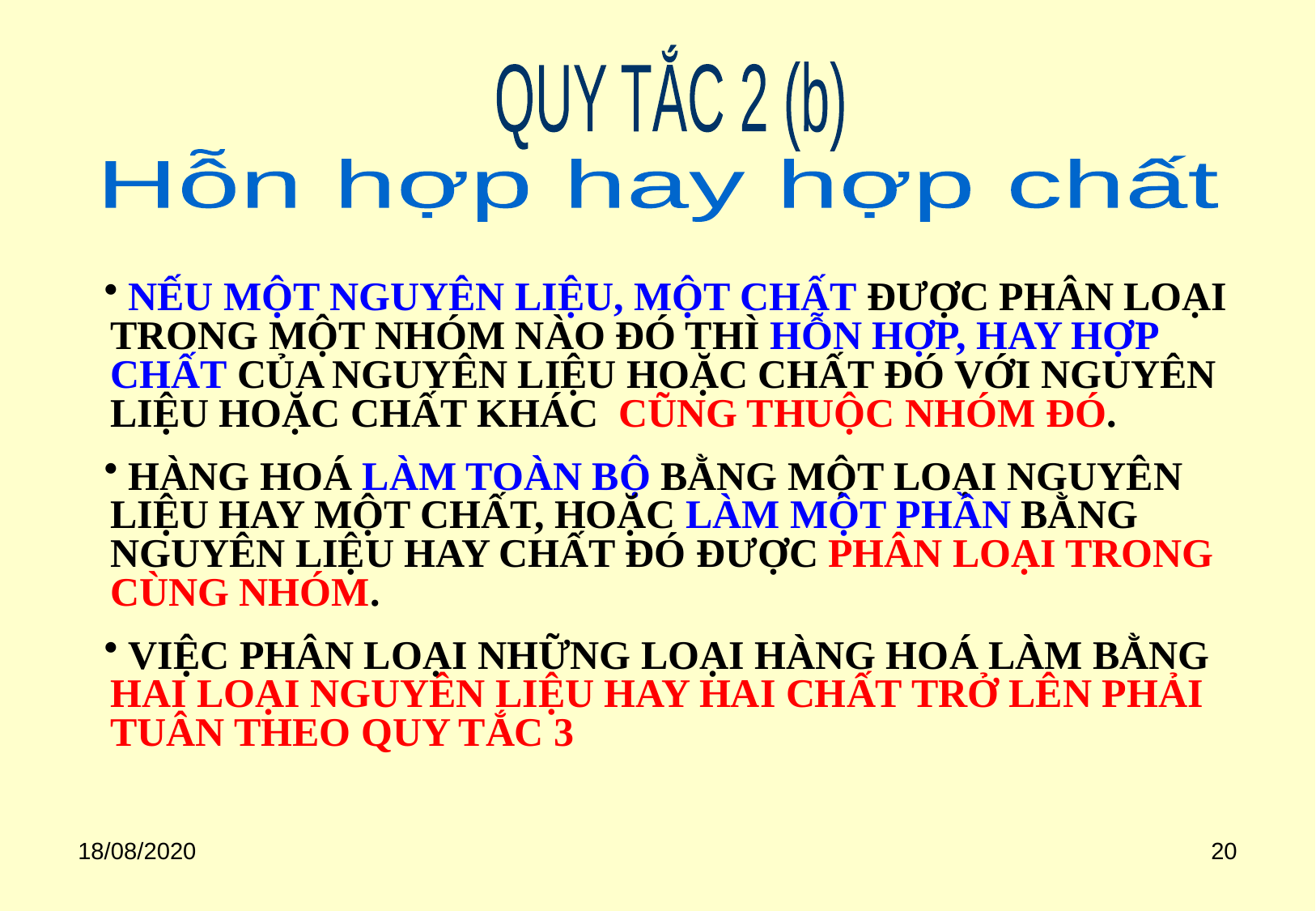

QUY TẮC 2 (b)
Hỗn hợp hay hợp chất
 NẾU MỘT NGUYÊN LIỆU, MỘT CHẤT ĐƯỢC PHÂN LOẠI TRONG MỘT NHÓM NÀO ĐÓ THÌ HỖN HỢP, HAY HỢP CHẤT CỦA NGUYÊN LIỆU HOẶC CHẤT ĐÓ VỚI NGUYÊN LIỆU HOẶC CHẤT KHÁC  CŨNG THUỘC NHÓM ĐÓ.

 HÀNG HOÁ LÀM TOÀN BỘ BẰNG MỘT LOẠI NGUYÊN LIỆU HAY MỘT CHẤT, HOẶC LÀM MỘT PHẦN BẰNG NGUYÊN LIỆU HAY CHẤT ĐÓ ĐƯỢC PHÂN LOẠI TRONG CÙNG NHÓM.

 VIỆC PHÂN LOẠI NHỮNG LOẠI HÀNG HOÁ LÀM BẰNG HAI LOẠI NGUYÊN LIỆU HAY HAI CHẤT TRỞ LÊN PHẢI TUÂN THEO QUY TẮC 3

18/08/2020
20